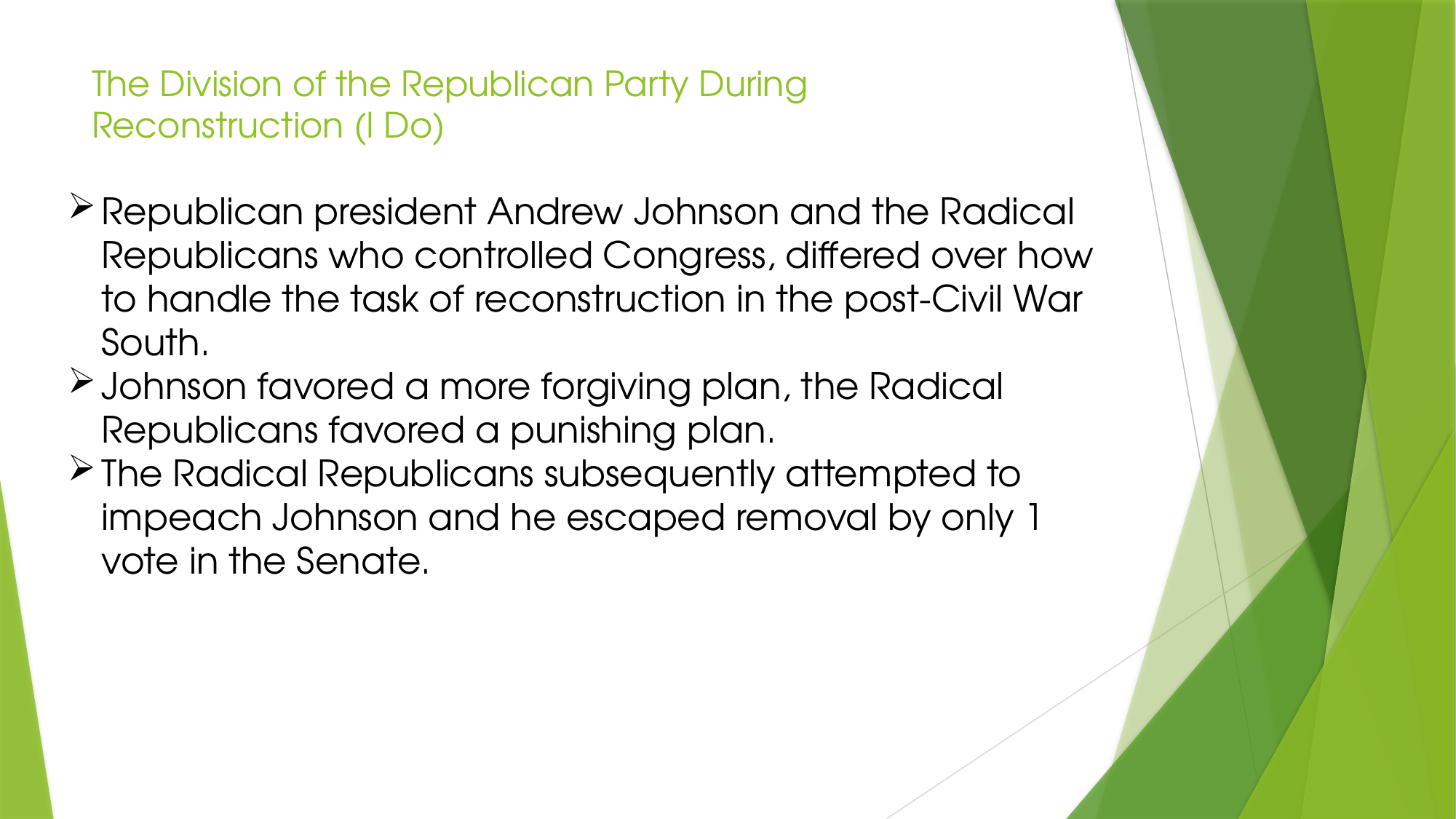

# The Division of the Republican Party During Reconstruction (I Do)
Republican president Andrew Johnson and the Radical Republicans who controlled Congress, differed over how to handle the task of reconstruction in the post-Civil War South.
Johnson favored a more forgiving plan, the Radical Republicans favored a punishing plan.
The Radical Republicans subsequently attempted to impeach Johnson and he escaped removal by only 1 vote in the Senate.